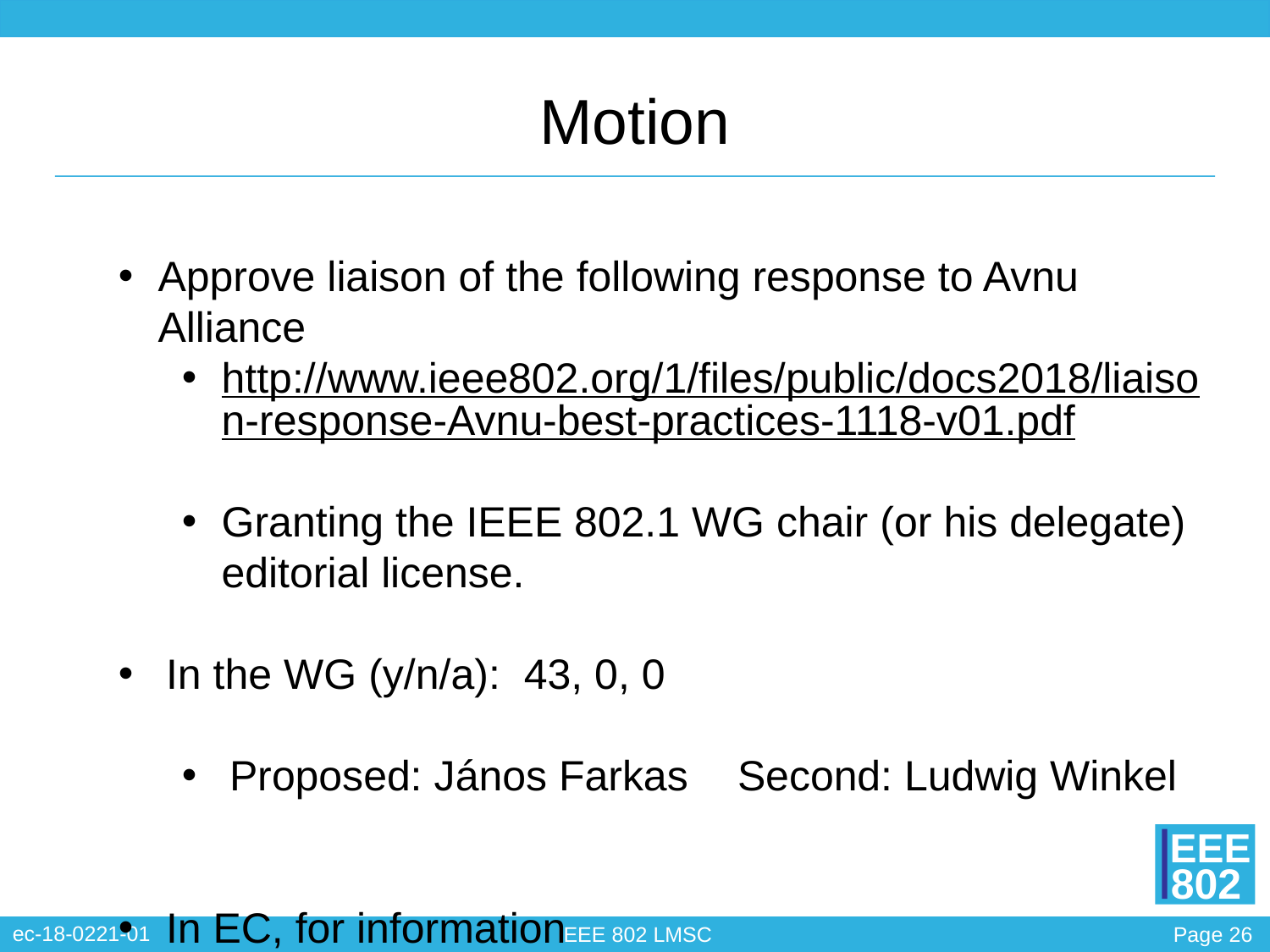

# Motion
Approve liaison of the following response to Avnu Alliance
http://www.ieee802.org/1/files/public/docs2018/liaison-response-Avnu-best-practices-1118-v01.pdf
Granting the IEEE 802.1 WG chair (or his delegate) editorial license.

In the WG (y/n/a):  43, 0, 0

Proposed: János Farkas	Second: Ludwig Winkel

In EC, for information